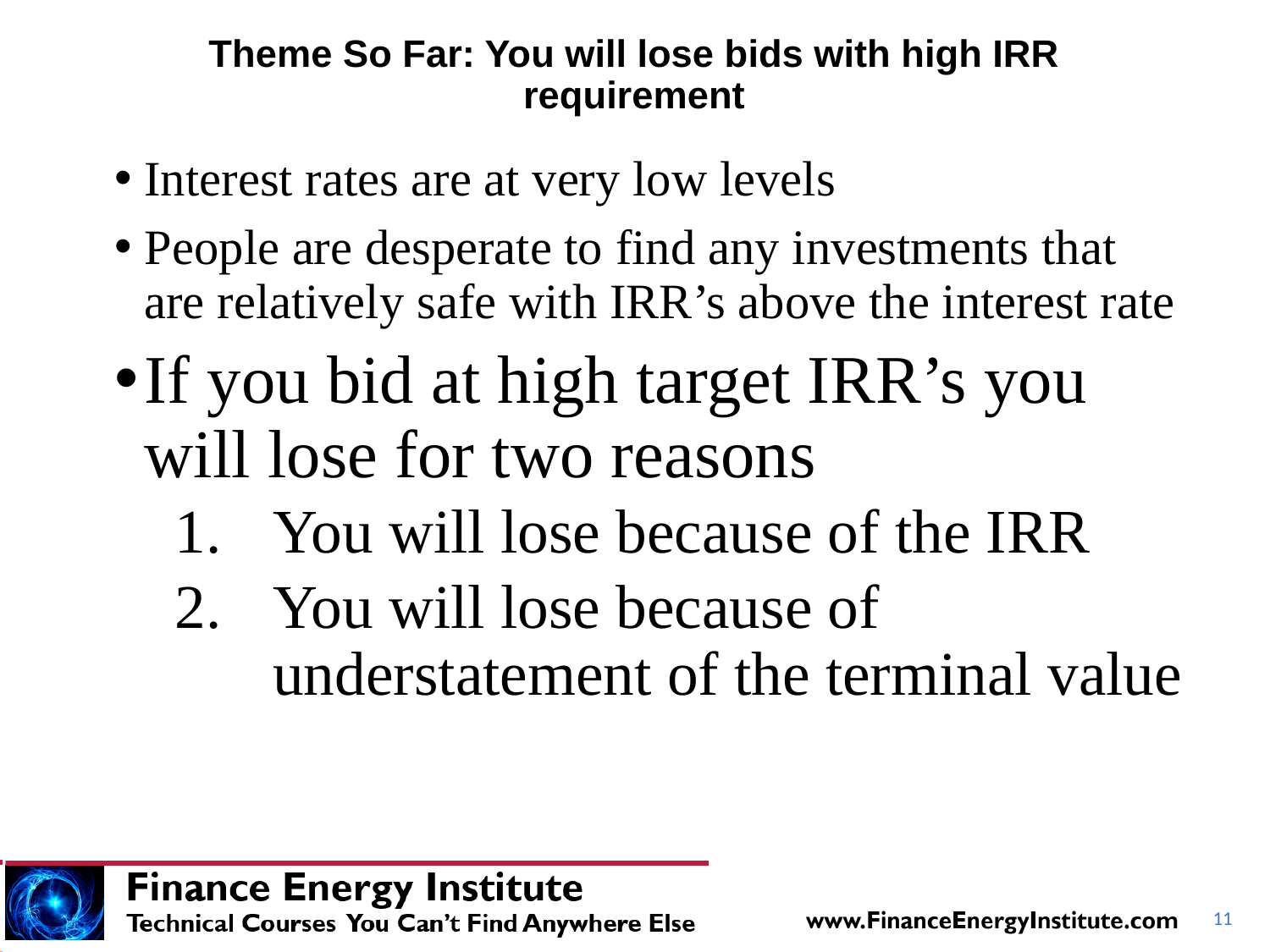

# Theme So Far: You will lose bids with high IRR requirement
Interest rates are at very low levels
People are desperate to find any investments that are relatively safe with IRR’s above the interest rate
If you bid at high target IRR’s you will lose for two reasons
You will lose because of the IRR
You will lose because of understatement of the terminal value
11